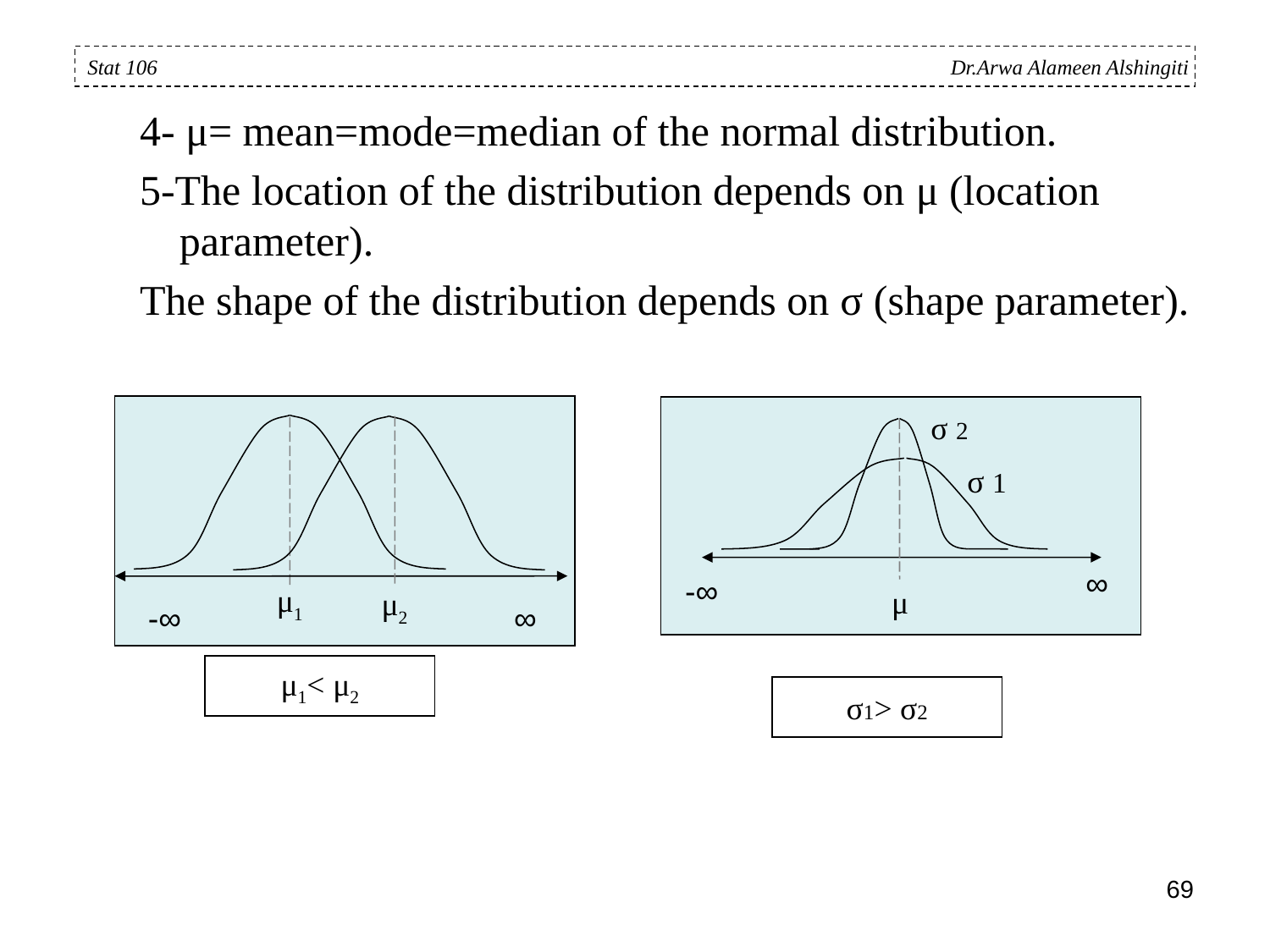

4- μ= mean=mode=median of the normal distribution.
5-The location of the distribution depends on μ (location parameter).
The shape of the distribution depends on σ (shape parameter).

Stat 106                                                                                                                                                      Dr.Arwa Alameen Alshingiti

σ 2
σ 1
∞
-∞
μ

μ2
μ1
-∞
∞
μ1< μ2
σ1> σ2
69